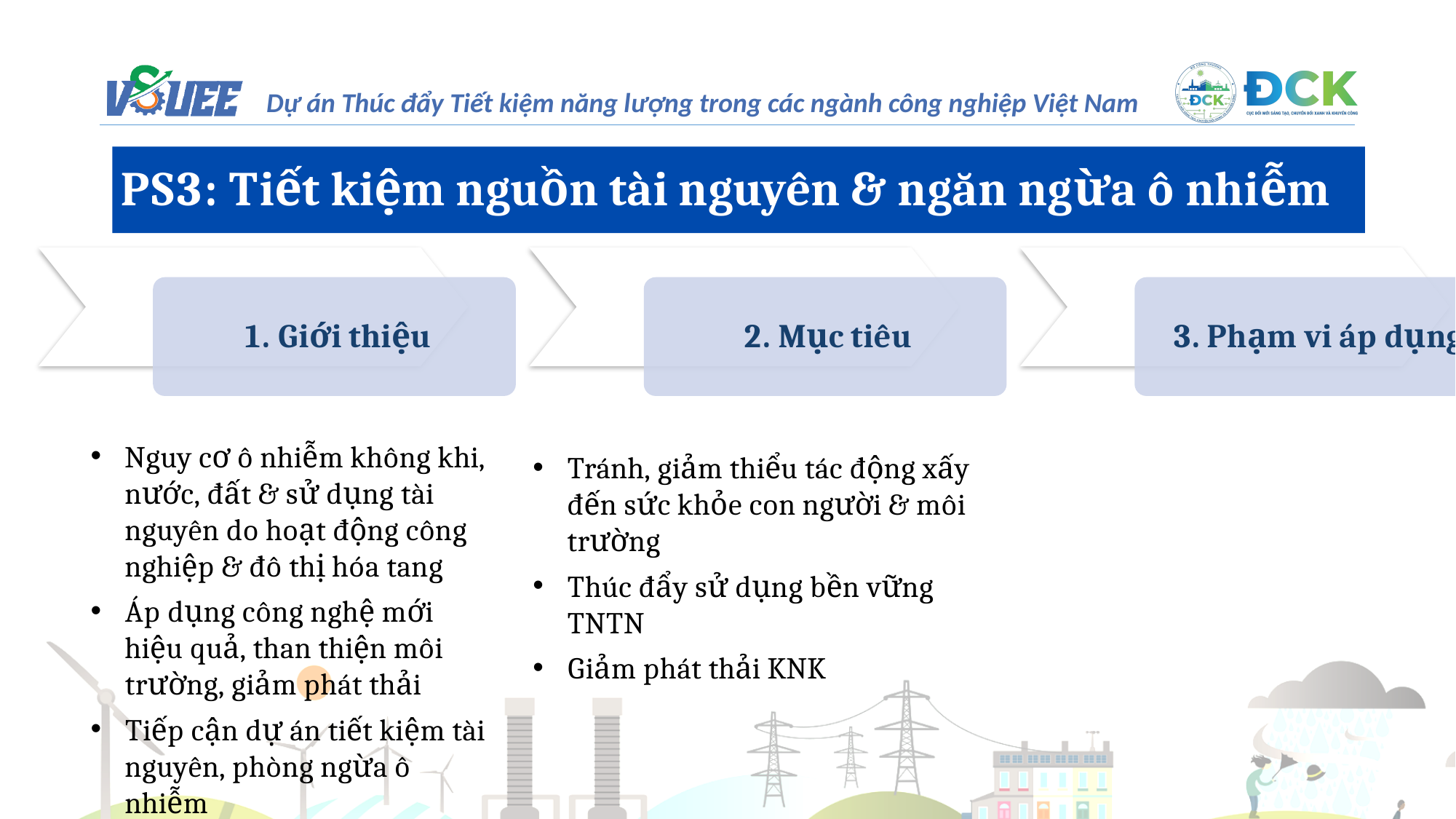

PS3: Tiết kiệm nguồn tài nguyên & ngăn ngừa ô nhiễm
1. Giới thiệu
2. Mục tiêu
3. Phạm vi áp dụng
Nguy cơ ô nhiễm không khi, nước, đất & sử dụng tài nguyên do hoạt động công nghiệp & đô thị hóa tang
Áp dụng công nghệ mới hiệu quả, than thiện môi trường, giảm phát thải
Tiếp cận dự án tiết kiệm tài nguyên, phòng ngừa ô nhiễm
Tránh, giảm thiểu tác động xấy đến sức khỏe con người & môi trường
Thúc đẩy sử dụng bền vững TNTN
Giảm phát thải KNK